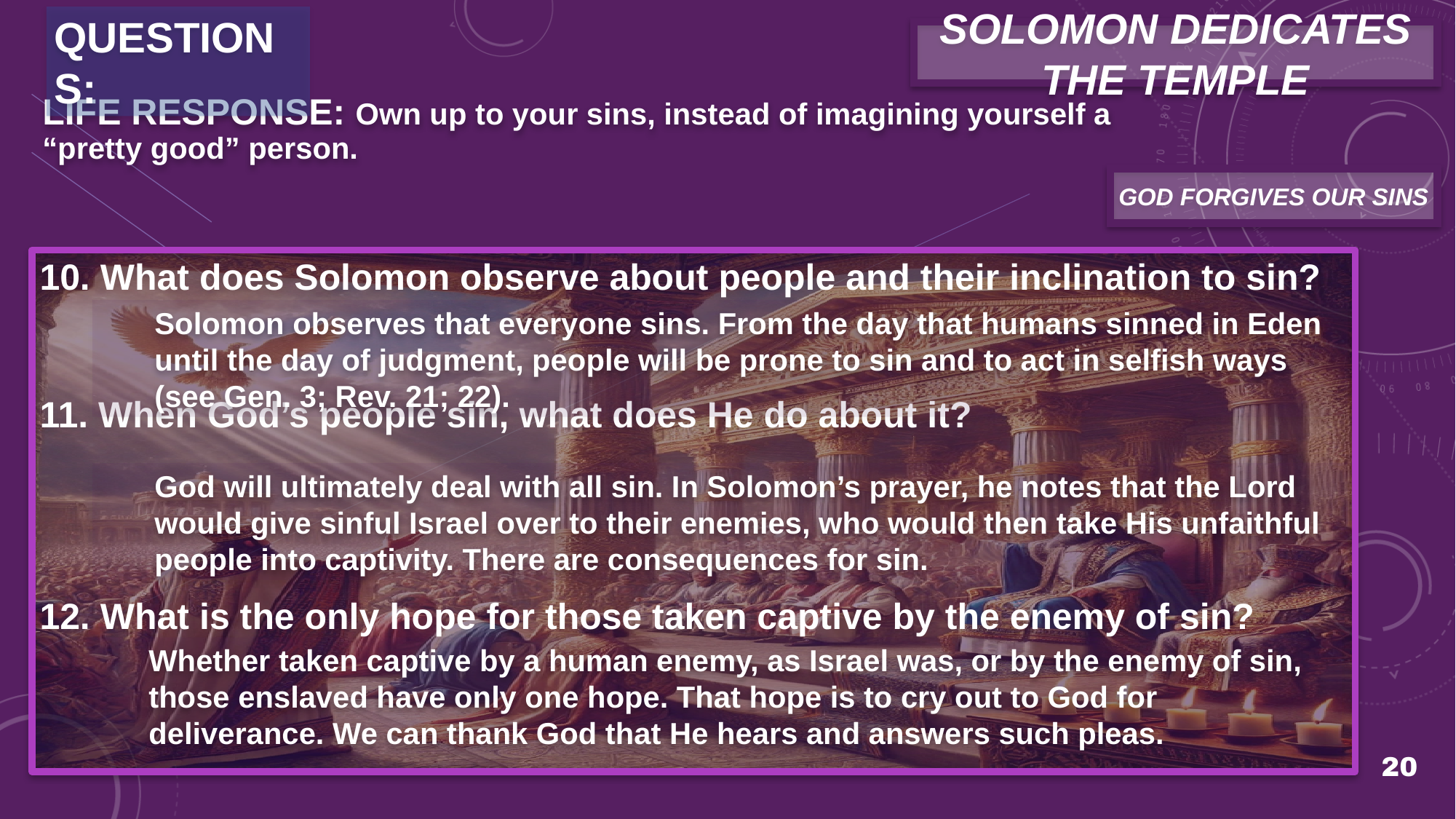

QUESTIONS:
Solomon Dedicates the Temple

Life Response: Own up to your sins, instead of imagining yourself a “pretty good” person.

GOD FORGIVES OUR SINS

10. What does Solomon observe about people and their inclination to sin?

11. When God’s people sin, what does He do about it?

12. What is the only hope for those taken captive by the enemy of sin?

Solomon observes that everyone sins. From the day that humans sinned in Eden until the day of judgment, people will be prone to sin and to act in selfish ways (see Gen. 3; Rev. 21; 22).
God will ultimately deal with all sin. In Solomon’s prayer, he notes that the Lord would give sinful Israel over to their enemies, who would then take His unfaithful people into captivity. There are consequences for sin.
Whether taken captive by a human enemy, as Israel was, or by the enemy of sin, those enslaved have only one hope. That hope is to cry out to God for deliverance. We can thank God that He hears and answers such pleas.
20